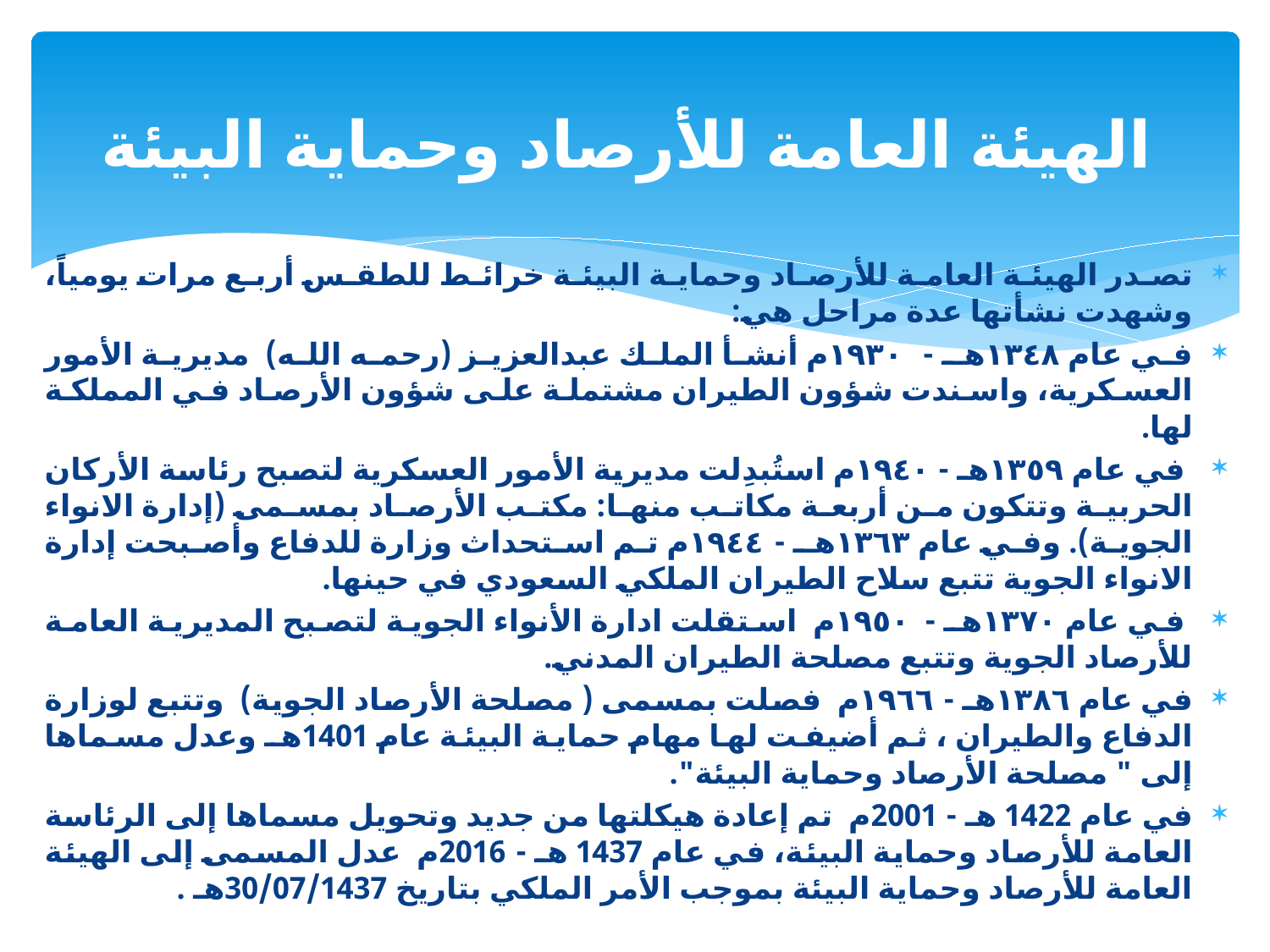

# الهيئة العامة للأرصاد وحماية البيئة
تصدر الهيئة العامة للأرصاد وحماية البيئة خرائط للطقس أربع مرات يومياً، وشهدت نشأتها عدة مراحل هي:
في عام ١٣٤٨هـ - ١٩٣٠م أنشأ الملك عبدالعزيز (رحمه الله)  مديرية الأمور العسكرية، واسندت شؤون الطيران مشتملة على شؤون الأرصاد في المملكة لها.
 في عام ١٣٥٩هـ - ١٩٤٠م استُبدِلت مديرية الأمور العسكرية لتصبح رئاسة الأركان الحربية وتتكون من أربعة مكاتب منها: مكتب الأرصاد بمسمى (إدارة الانواء الجوية). وفي عام ١٣٦٣هـ -١٩٤٤م تم استحداث وزارة للدفاع وأصبحت إدارة الانواء الجوية تتبع سلاح الطيران الملكي السعودي في حينها.
 في عام ١٣٧٠هـ - ١٩٥٠م  استقلت ادارة الأنواء الجوية لتصبح المديرية العامة للأرصاد الجوية وتتبع مصلحة الطيران المدني.
في عام ١٣٨٦هـ - ١٩٦٦م  فصلت بمسمى ( مصلحة الأرصاد الجوية)  وتتبع لوزارة الدفاع والطيران ، ثم أضيفت لها مهام حماية البيئة عام 1401هـ وعدل مسماها إلى " مصلحة الأرصاد وحماية البيئة".
في عام 1422 هـ - 2001م  تم إعادة هيكلتها من جديد وتحويل مسماها إلى الرئاسة العامة للأرصاد وحماية البيئة، في عام 1437 هـ - 2016م  عدل المسمى إلى الهيئة العامة للأرصاد وحماية البيئة بموجب الأمر الملكي بتاريخ 30/07/1437هـ .